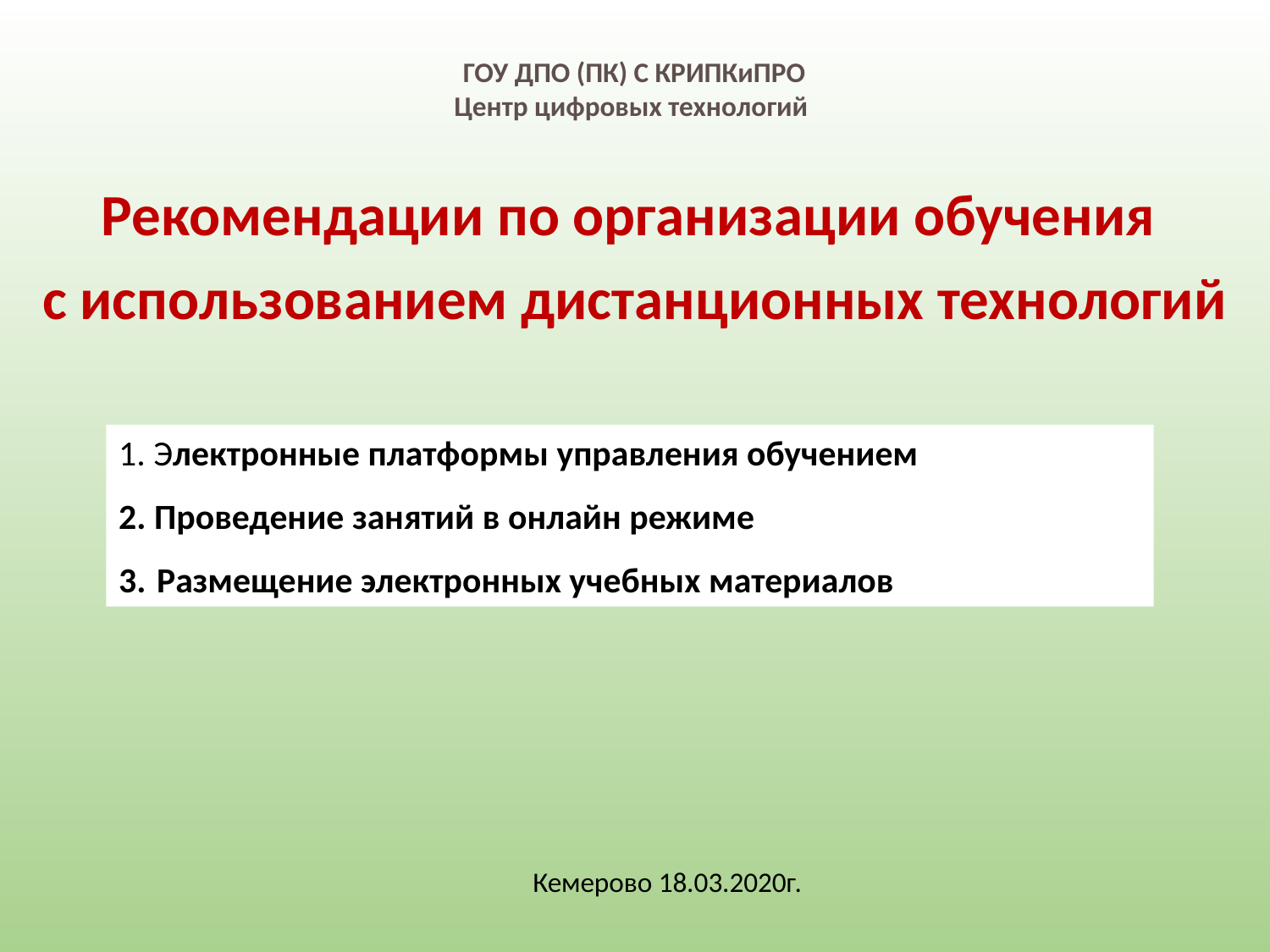

ГОУ ДПО (ПК) С КРИПКиПРО
Центр цифровых технологий
Рекомендации по организации обучения
с использованием дистанционных технологий
1. Электронные платформы управления обучением
2. Проведение занятий в онлайн режиме
3.	Размещение электронных учебных материалов
Кемерово 18.03.2020г.